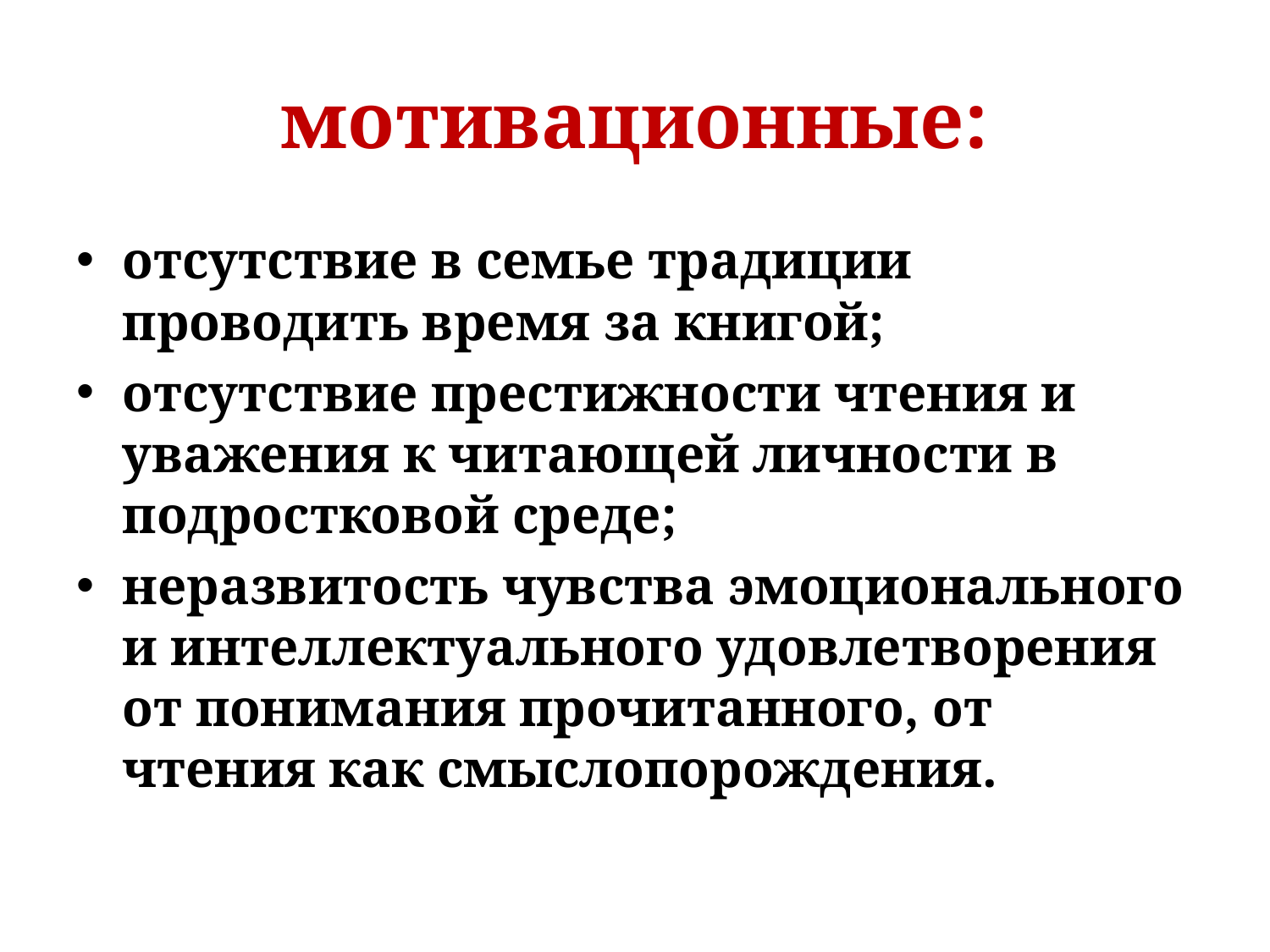

# мотивационные:
отсутствие в семье традиции проводить время за книгой;
отсутствие престижности чтения и уважения к читающей личности в подростковой среде;
неразвитость чувства эмоционального и интеллектуального удовлетворения от понимания прочитанного, от чтения как смыслопорождения.